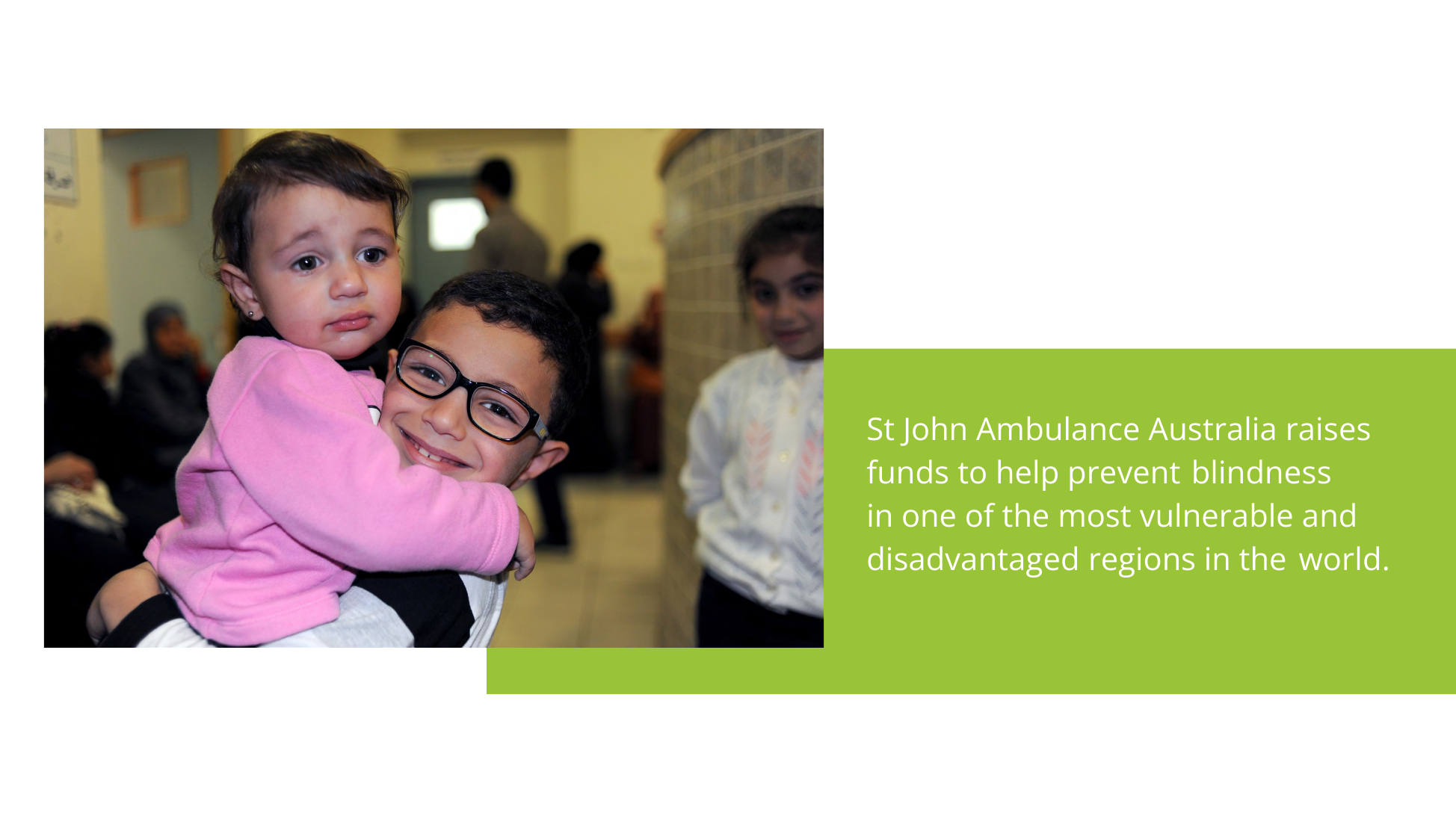

St John Ambulance Australia raises  funds to help prevent blindness
in one of the most vulnerable and  disadvantaged regions in the world.